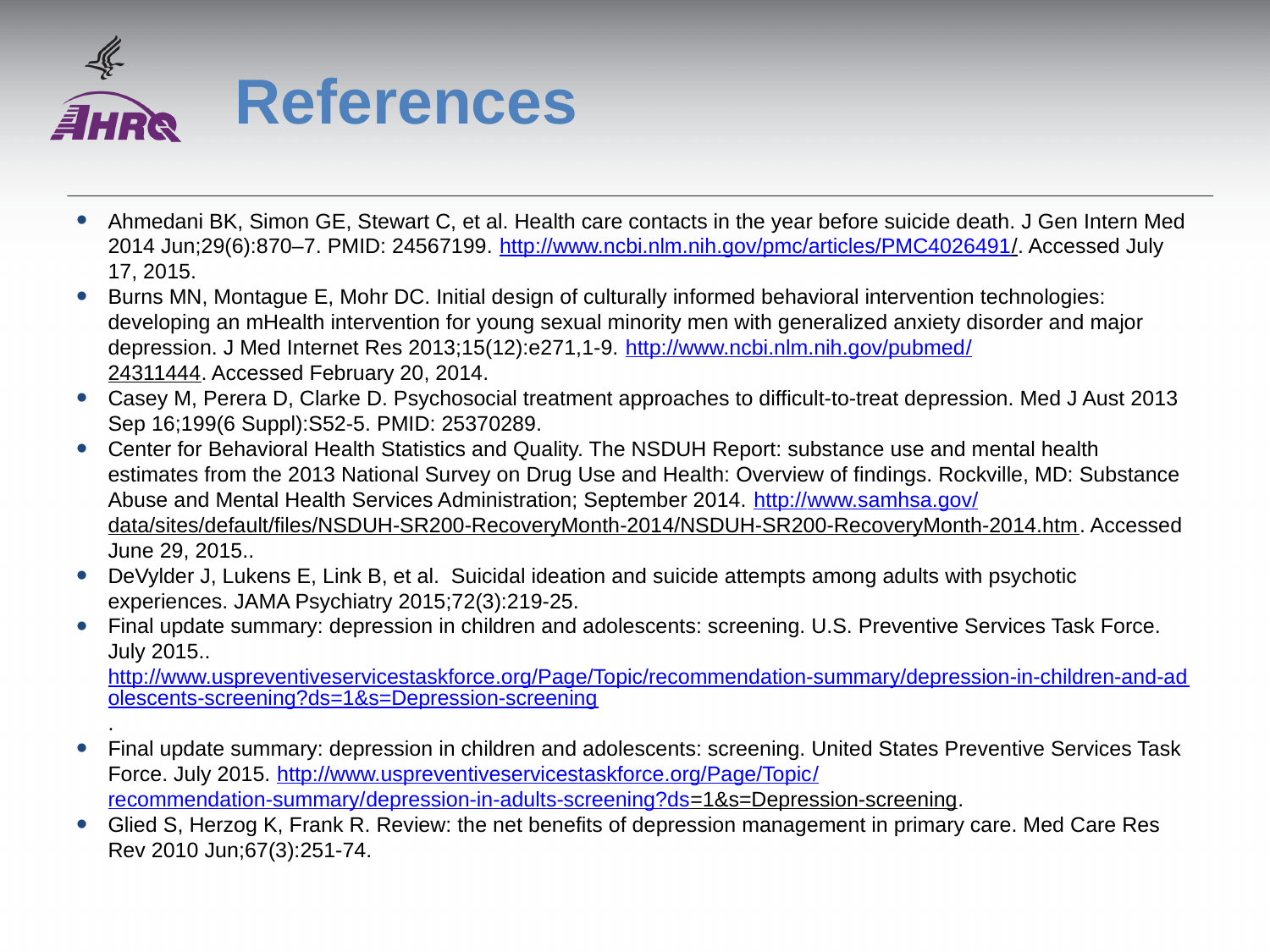

# References
Ahmedani BK, Simon GE, Stewart C, et al. Health care contacts in the year before suicide death. J Gen Intern Med 2014 Jun;29(6):870–7. PMID: 24567199. http://www.ncbi.nlm.nih.gov/pmc/articles/PMC4026491/. Accessed July 17, 2015.
Burns MN, Montague E, Mohr DC. Initial design of culturally informed behavioral intervention technologies: developing an mHealth intervention for young sexual minority men with generalized anxiety disorder and major depression. J Med Internet Res 2013;15(12):e271,1-9. http://www.ncbi.nlm.nih.gov/pubmed/
24311444. Accessed February 20, 2014.
Casey M, Perera D, Clarke D. Psychosocial treatment approaches to difficult-to-treat depression. Med J Aust 2013 Sep 16;199(6 Suppl):S52-5. PMID: 25370289.
Center for Behavioral Health Statistics and Quality. The NSDUH Report: substance use and mental health estimates from the 2013 National Survey on Drug Use and Health: Overview of findings. Rockville, MD: Substance Abuse and Mental Health Services Administration; September 2014. http://www.samhsa.gov/
data/sites/default/files/NSDUH-SR200-RecoveryMonth-2014/NSDUH-SR200-RecoveryMonth-2014.htm. Accessed June 29, 2015..
DeVylder J, Lukens E, Link B, et al.  Suicidal ideation and suicide attempts among adults with psychotic experiences. JAMA Psychiatry 2015;72(3):219-25.
Final update summary: depression in children and adolescents: screening. U.S. Preventive Services Task Force. July 2015.. http://www.uspreventiveservicestaskforce.org/Page/Topic/recommendation-summary/depression-in-children-and-adolescents-screening?ds=1&s=Depression-screening.
Final update summary: depression in children and adolescents: screening. United States Preventive Services Task Force. July 2015. http://www.uspreventiveservicestaskforce.org/Page/Topic/
recommendation-summary/depression-in-adults-screening?ds=1&s=Depression-screening.
Glied S, Herzog K, Frank R. Review: the net benefits of depression management in primary care. Med Care Res Rev 2010 Jun;67(3):251-74.